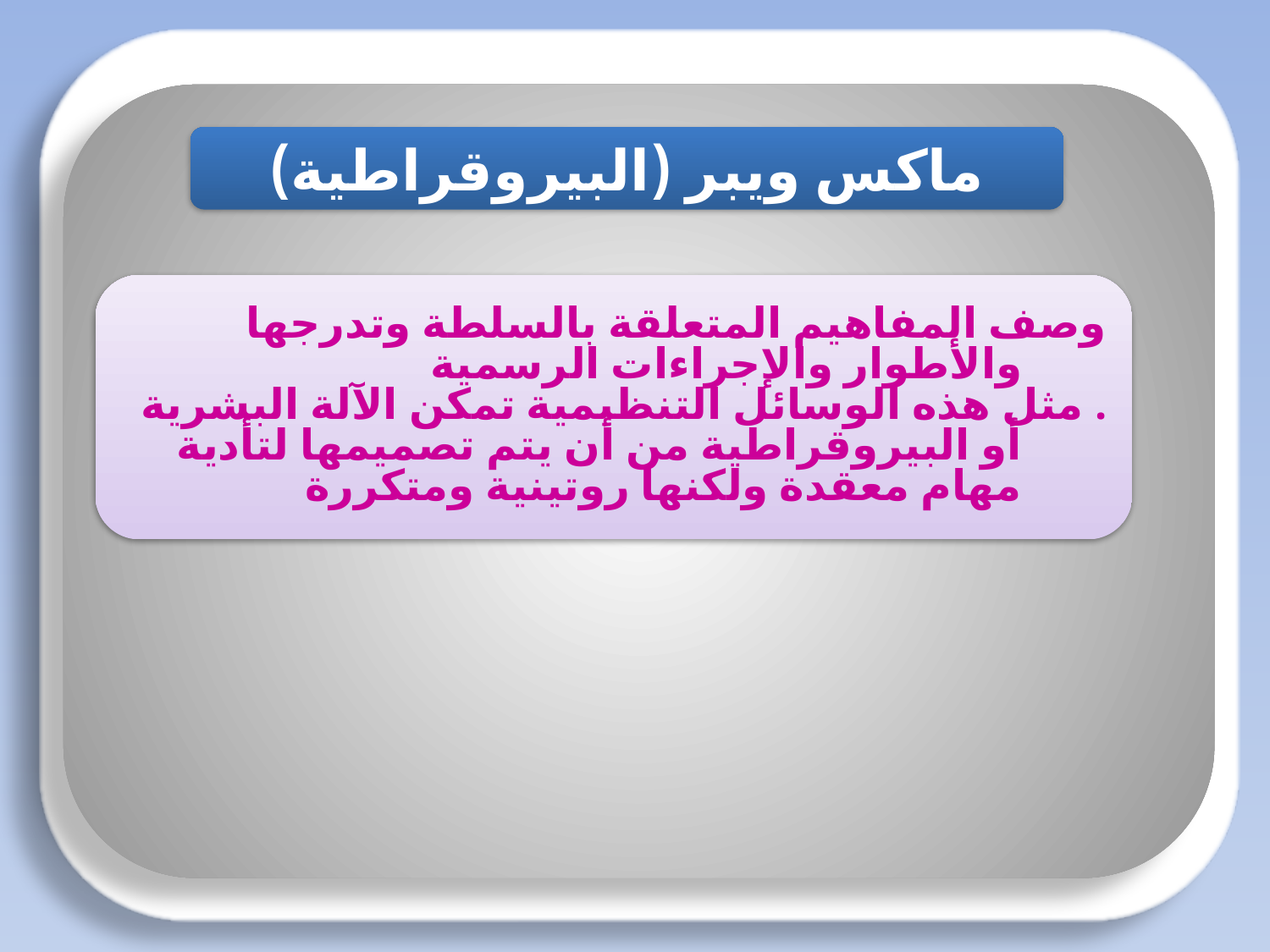

ماكس ويبر (البيروقراطية)
وصف المفاهيم المتعلقة بالسلطة وتدرجها والأطوار والإجراءات الرسمية
. مثل هذه الوسائل التنظيمية تمكن الآلة البشرية أو البيروقراطية من أن يتم تصميمها لتأدية مهام معقدة ولكنها روتينية ومتكررة
#

اعداد / أ. غادة الرشيد